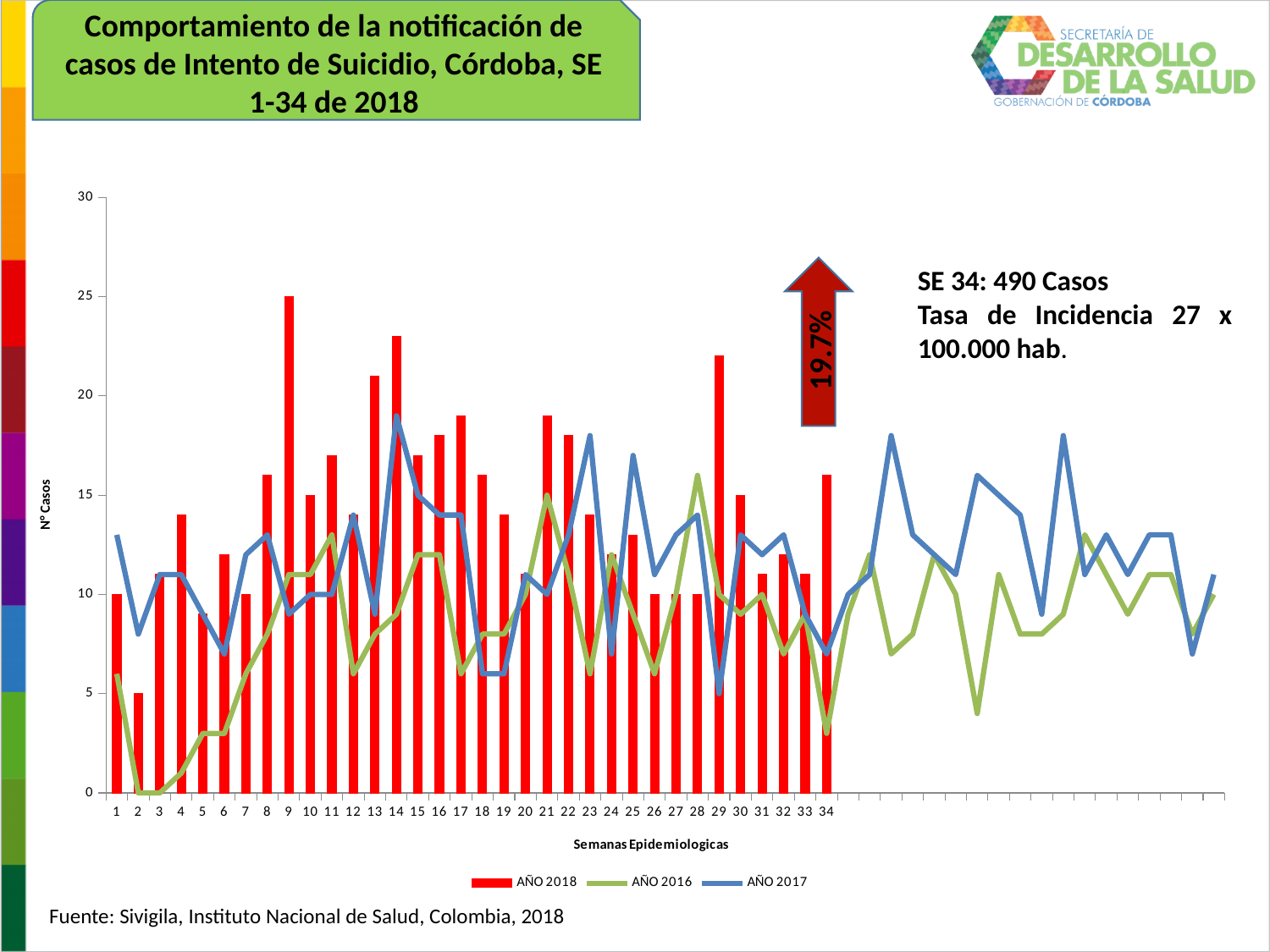

Comportamiento de la notificación de casos de Intento de Suicidio, Córdoba, SE 1-34 de 2018

### Chart

| Category | AÑO 2018 | AÑO 2016 | AÑO 2017 |
|---|---|---|---|
SE 34: 490 Casos
Tasa de Incidencia 27 x 100.000 hab.
19.7%
Fuente: Sivigila, Instituto Nacional de Salud, Colombia, 2018